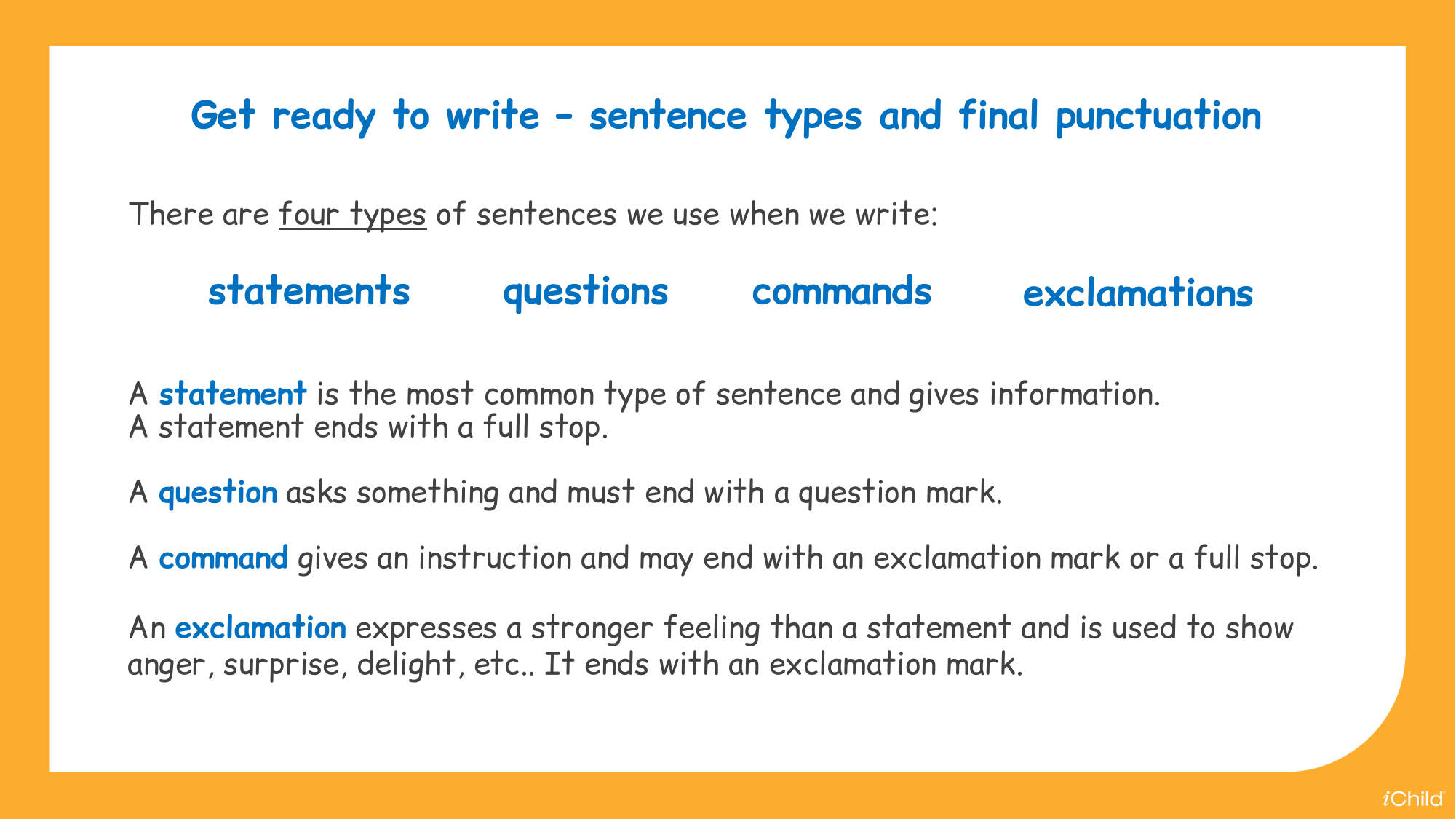

Get ready to write – sentence types and final punctuation
There are four types of sentences we use when we write:
statements
questions
commands
exclamations
A statement is the most common type of sentence and gives information.
A statement ends with a full stop.

A question asks something and must end with a question mark.

A command gives an instruction and may end with an exclamation mark or a full stop.

An exclamation expresses a stronger feeling than a statement and is used to show anger, surprise, delight, etc.. It ends with an exclamation mark.